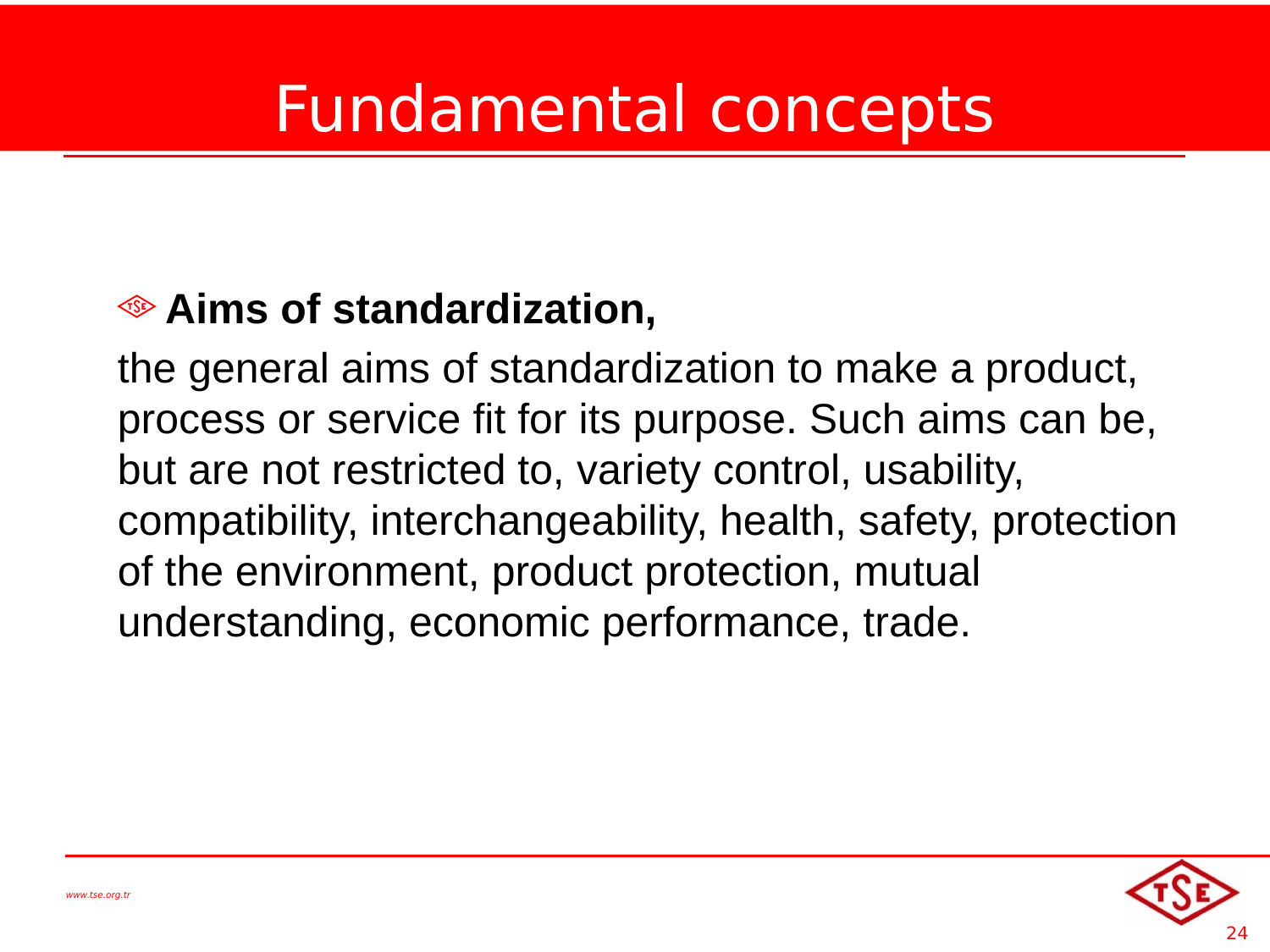

# Fundamental concepts

Aims of standardization,
the general aims of standardization to make a product, process or service fit for its purpose. Such aims can be, but are not restricted to, variety control, usability, compatibility, interchangeability, health, safety, protection of the environment, product protection, mutual understanding, economic performance, trade.

www.tse.org.tr
24